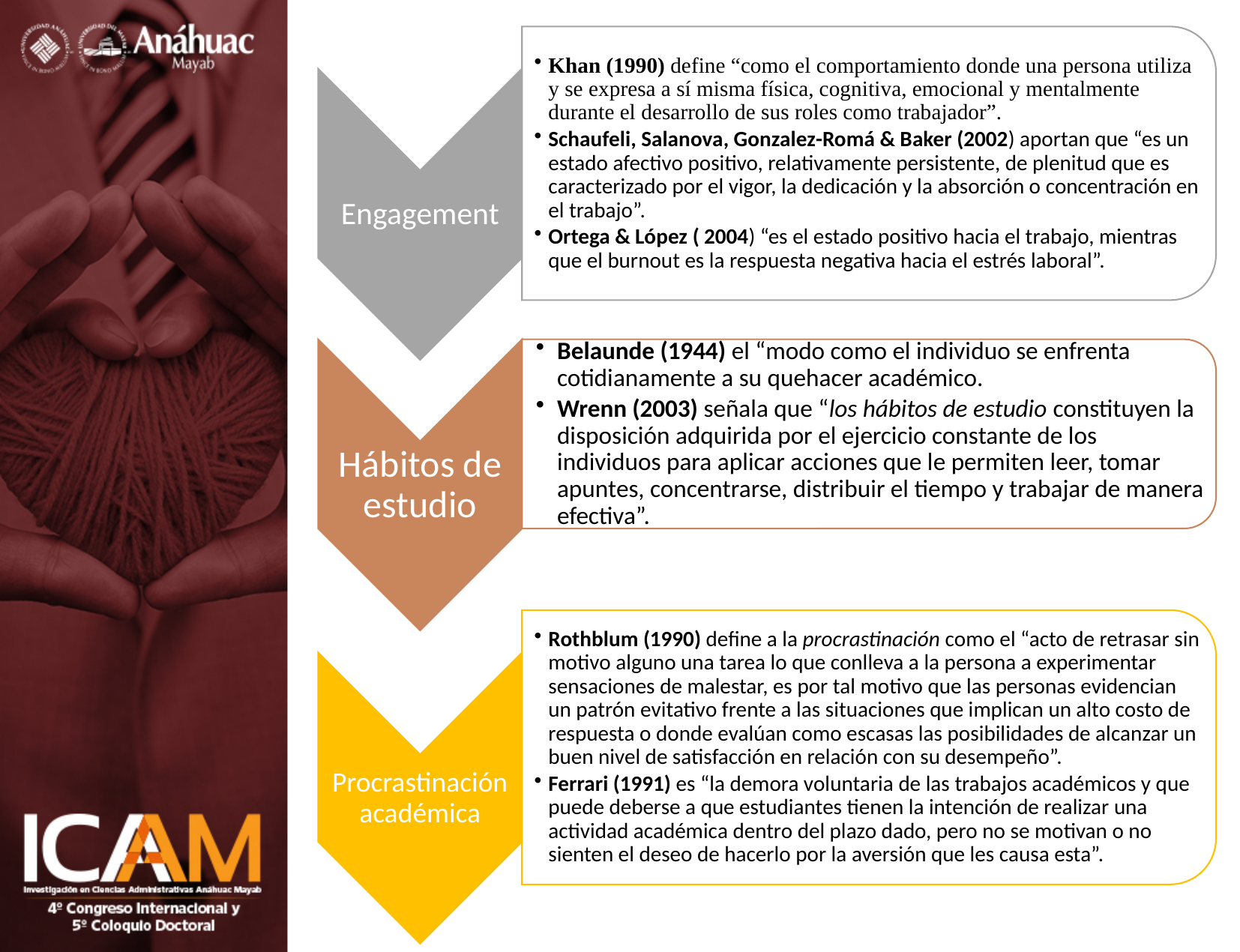

Engagement
Khan (1990) define “como el comportamiento donde una persona utiliza y se expresa a sí misma física, cognitiva, emocional y mentalmente durante el desarrollo de sus roles como trabajador”.
Schaufeli, Salanova, Gonzalez-Romá & Baker (2002) aportan que “es un estado afectivo positivo, relativamente persistente, de plenitud que es caracterizado por el vigor, la dedicación y la absorción o concentración en el trabajo”.
Ortega & López ( 2004) “es el estado positivo hacia el trabajo, mientras que el burnout es la respuesta negativa hacia el estrés laboral”.
Hábitos de estudio
Belaunde (1944) el “modo como el individuo se enfrenta cotidianamente a su quehacer académico.
Wrenn (2003) señala que “los hábitos de estudio constituyen la disposición adquirida por el ejercicio constante de los individuos para aplicar acciones que le permiten leer, tomar apuntes, concentrarse, distribuir el tiempo y trabajar de manera efectiva”.
Procrastinación académica
Rothblum (1990) define a la procrastinación como el “acto de retrasar sin motivo alguno una tarea lo que conlleva a la persona a experimentar sensaciones de malestar, es por tal motivo que las personas evidencian un patrón evitativo frente a las situaciones que implican un alto costo de respuesta o donde evalúan como escasas las posibilidades de alcanzar un buen nivel de satisfacción en relación con su desempeño”.
Ferrari (1991) es “la demora voluntaria de las trabajos académicos y que puede deberse a que estudiantes tienen la intención de realizar una actividad académica dentro del plazo dado, pero no se motivan o no sienten el deseo de hacerlo por la aversión que les causa esta”.